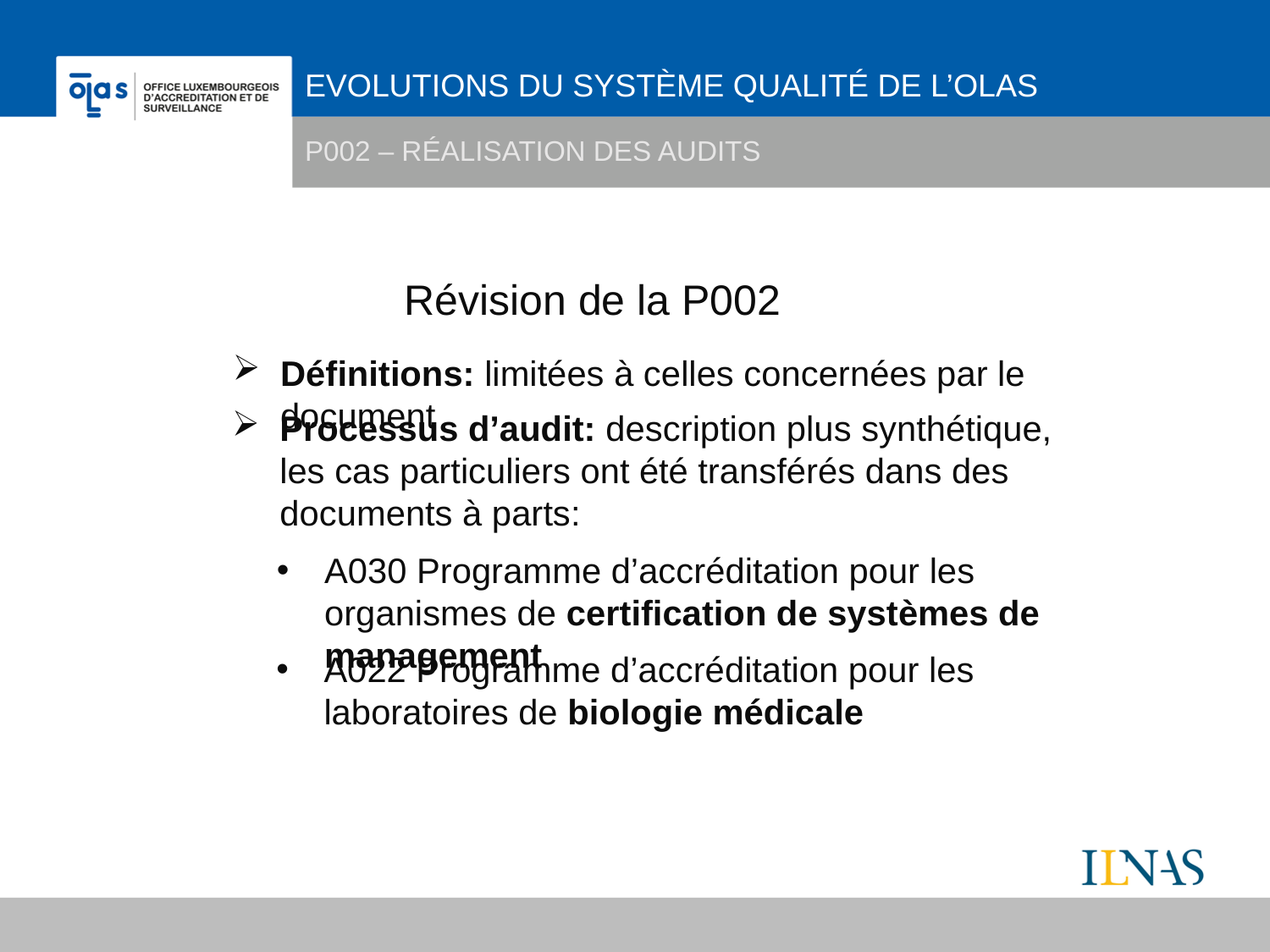

# Evolutions du système qualité de l’OLAS
P002 – Réalisation des audits
Révision de la P002
Définitions: limitées à celles concernées par le document
Processus d’audit: description plus synthétique, les cas particuliers ont été transférés dans des documents à parts:
A030 Programme d’accréditation pour les organismes de certification de systèmes de management
A022 Programme d’accréditation pour les laboratoires de biologie médicale